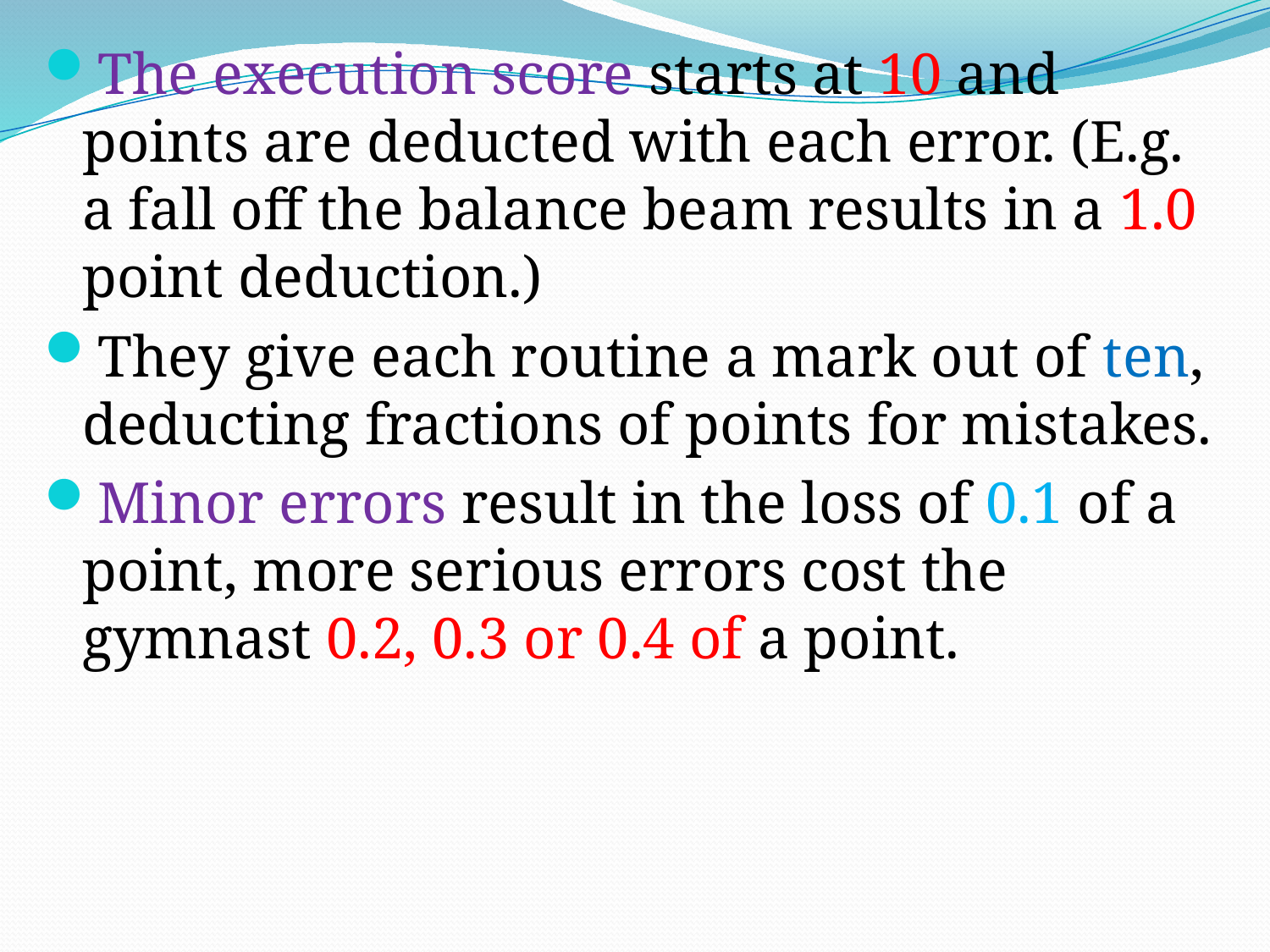

The execution score starts at 10 and points are deducted with each error. (E.g. a fall off the balance beam results in a 1.0 point deduction.)
They give each routine a mark out of ten, deducting fractions of points for mistakes.
Minor errors result in the loss of 0.1 of a point, more serious errors cost the gymnast 0.2, 0.3 or 0.4 of a point.